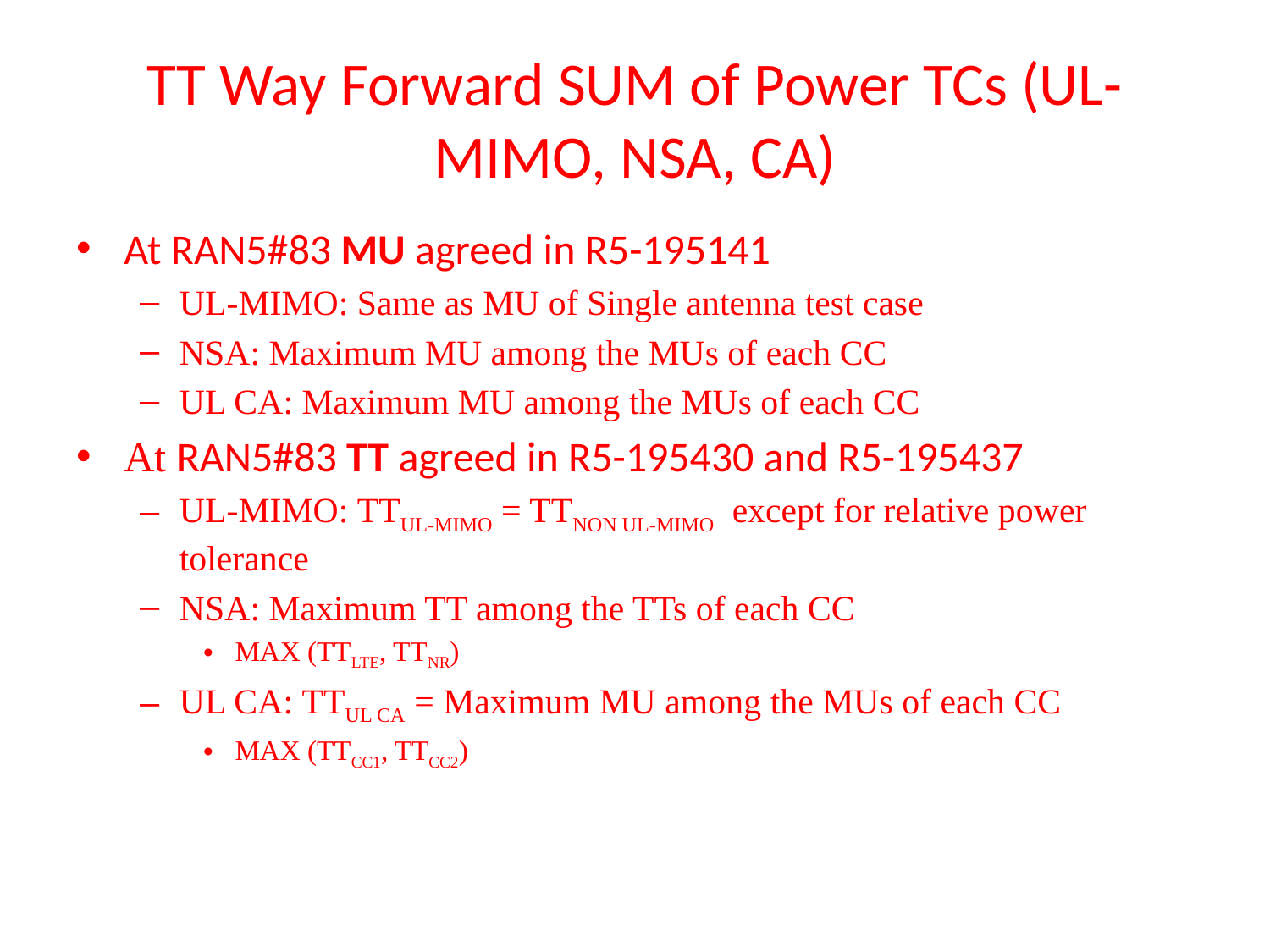

# TT Way Forward SUM of Power TCs (UL-MIMO, NSA, CA)
At RAN5#83 MU agreed in R5-195141
UL-MIMO: Same as MU of Single antenna test case
NSA: Maximum MU among the MUs of each CC
UL CA: Maximum MU among the MUs of each CC
At RAN5#83 TT agreed in R5-195430 and R5-195437
UL-MIMO: TTUL-MIMO = TTNON UL-MIMO  except for relative power tolerance
NSA: Maximum TT among the TTs of each CC
MAX (TTLTE, TTNR)
UL CA: TTUL CA = Maximum MU among the MUs of each CC
MAX (TTCC1, TTCC2)